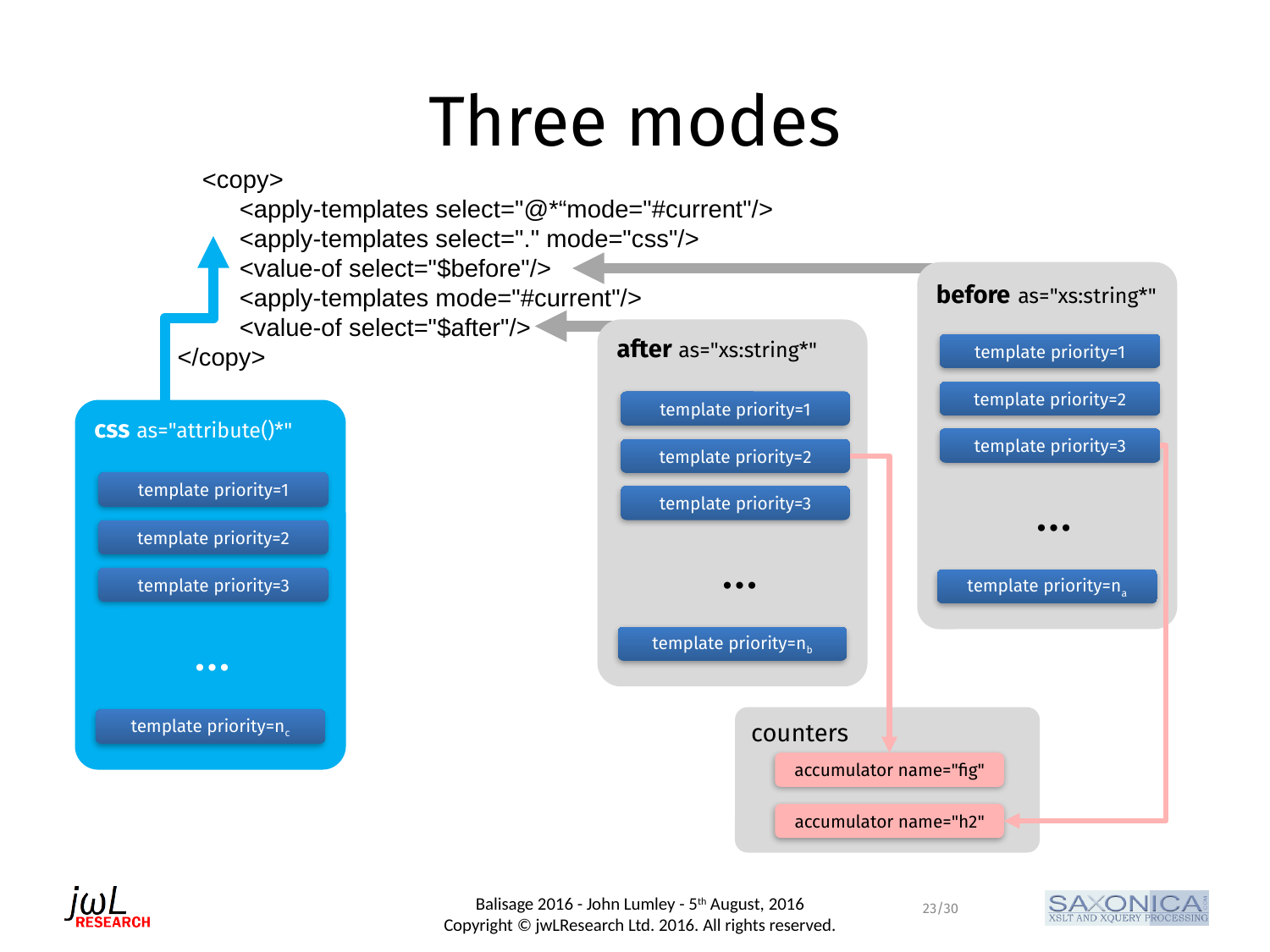

# Three modes
<copy>
<apply-templates select="@*“mode="#current"/>
<apply-templates select="." mode="css"/>
<value-of select="$before"/>
<apply-templates mode="#current"/>
<value-of select="$after"/>
</copy>
before as="xs:string*"
template priority=1
template priority=2
template priority=3
…
template priority=na
after as="xs:string*"
template priority=1
template priority=2
template priority=3
…
template priority=nb
css as="attribute()*"
template priority=1
template priority=2
template priority=3
…
template priority=nc
counters
accumulator name="fig"
accumulator name="h2"
23